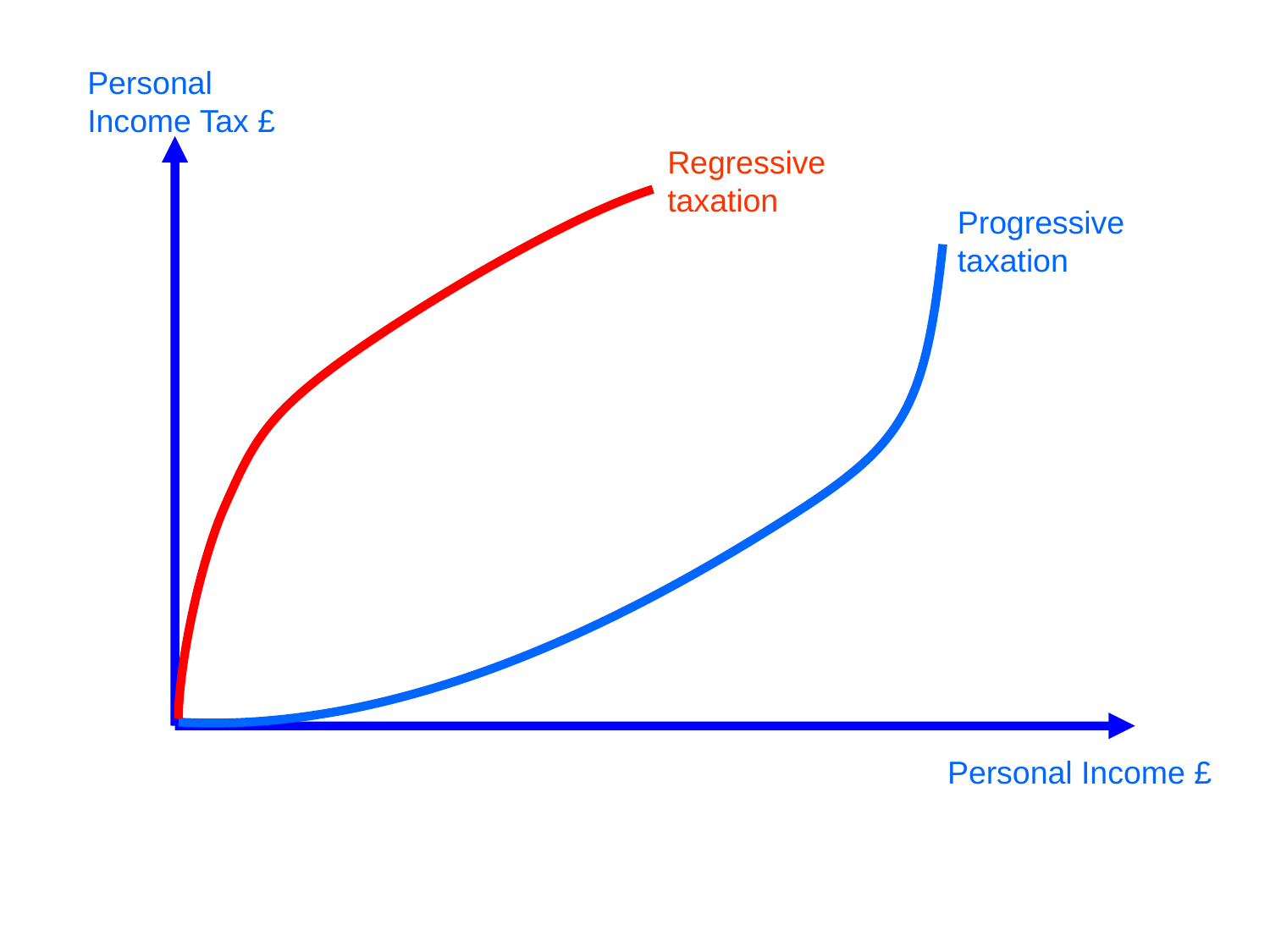

Personal Income Tax £

Regressive taxation

Progressive taxation

Personal Income £